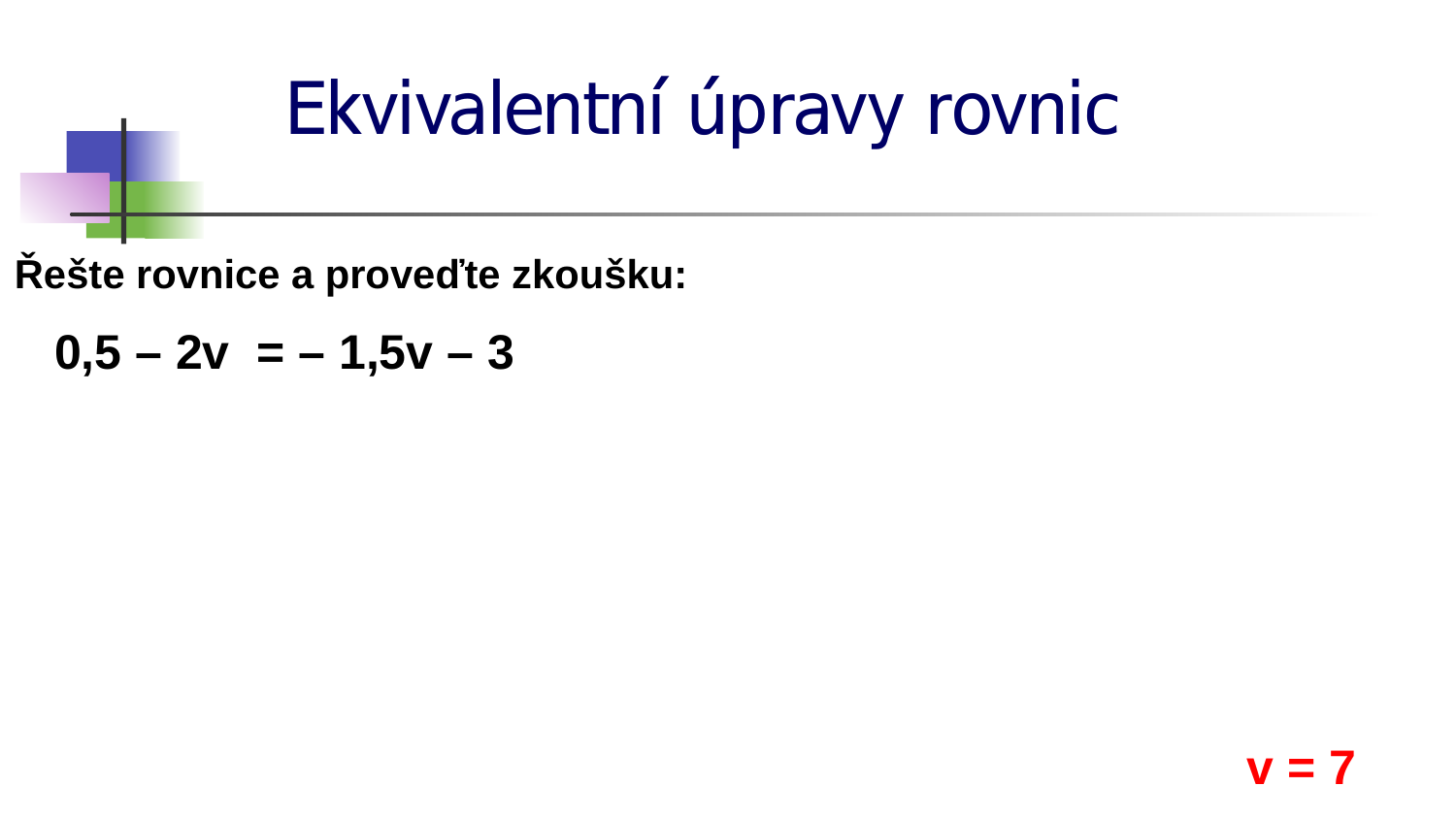

# Ekvivalentní úpravy rovnic
Řešte rovnice a proveďte zkoušku:
0,5 – 2v  = – 1,5v – 3
v = 7